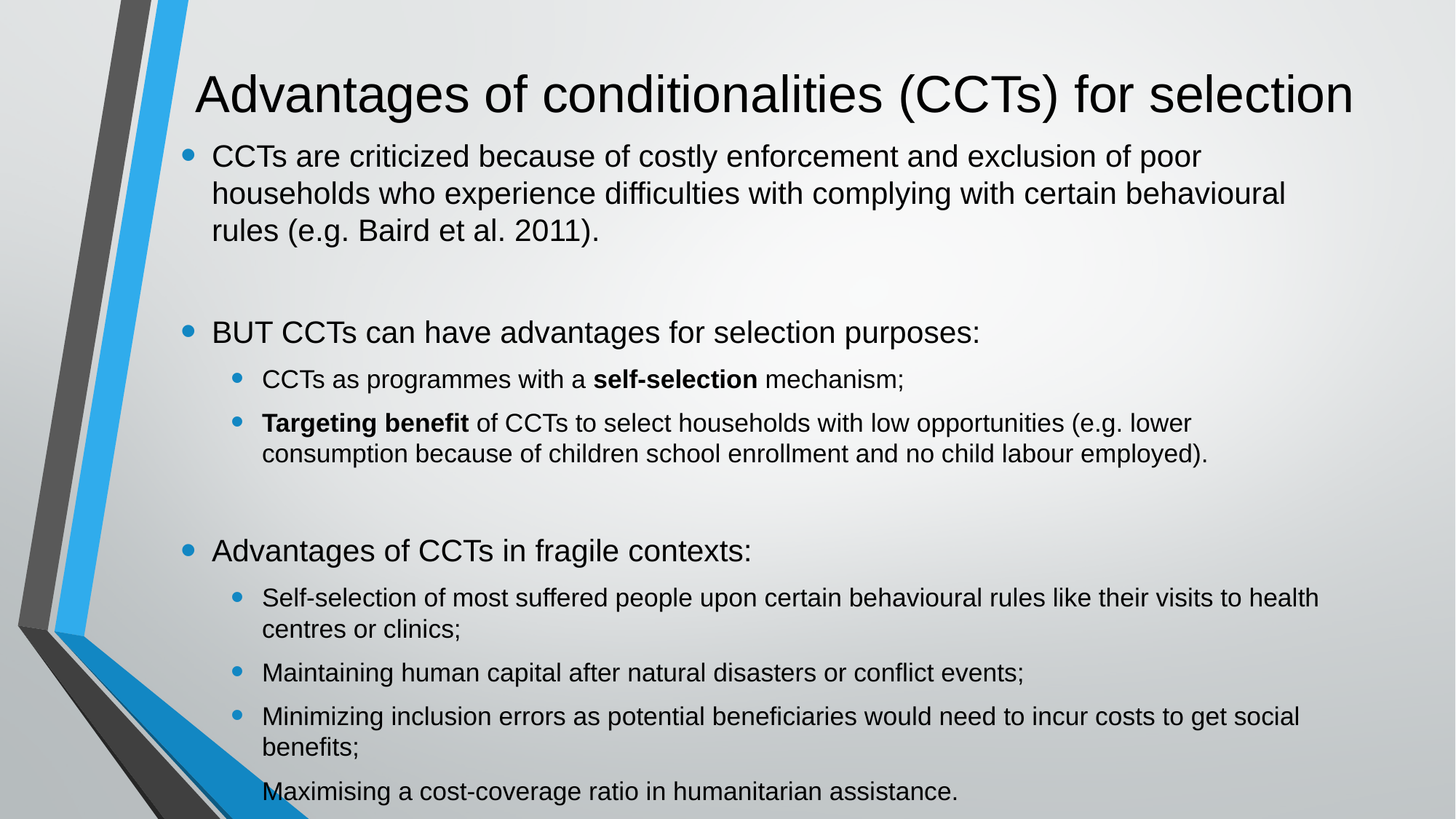

# Advantages of conditionalities (CCTs) for selection
CCTs are criticized because of costly enforcement and exclusion of poor households who experience difficulties with complying with certain behavioural rules (e.g. Baird et al. 2011).

BUT CCTs can have advantages for selection purposes:
CCTs as programmes with a self-selection mechanism;
Targeting benefit of CCTs to select households with low opportunities (e.g. lower consumption because of children school enrollment and no child labour employed).

Advantages of CCTs in fragile contexts:
Self-selection of most suffered people upon certain behavioural rules like their visits to health centres or clinics;
Maintaining human capital after natural disasters or conflict events;
Minimizing inclusion errors as potential beneficiaries would need to incur costs to get social benefits;
Maximising a cost-coverage ratio in humanitarian assistance.